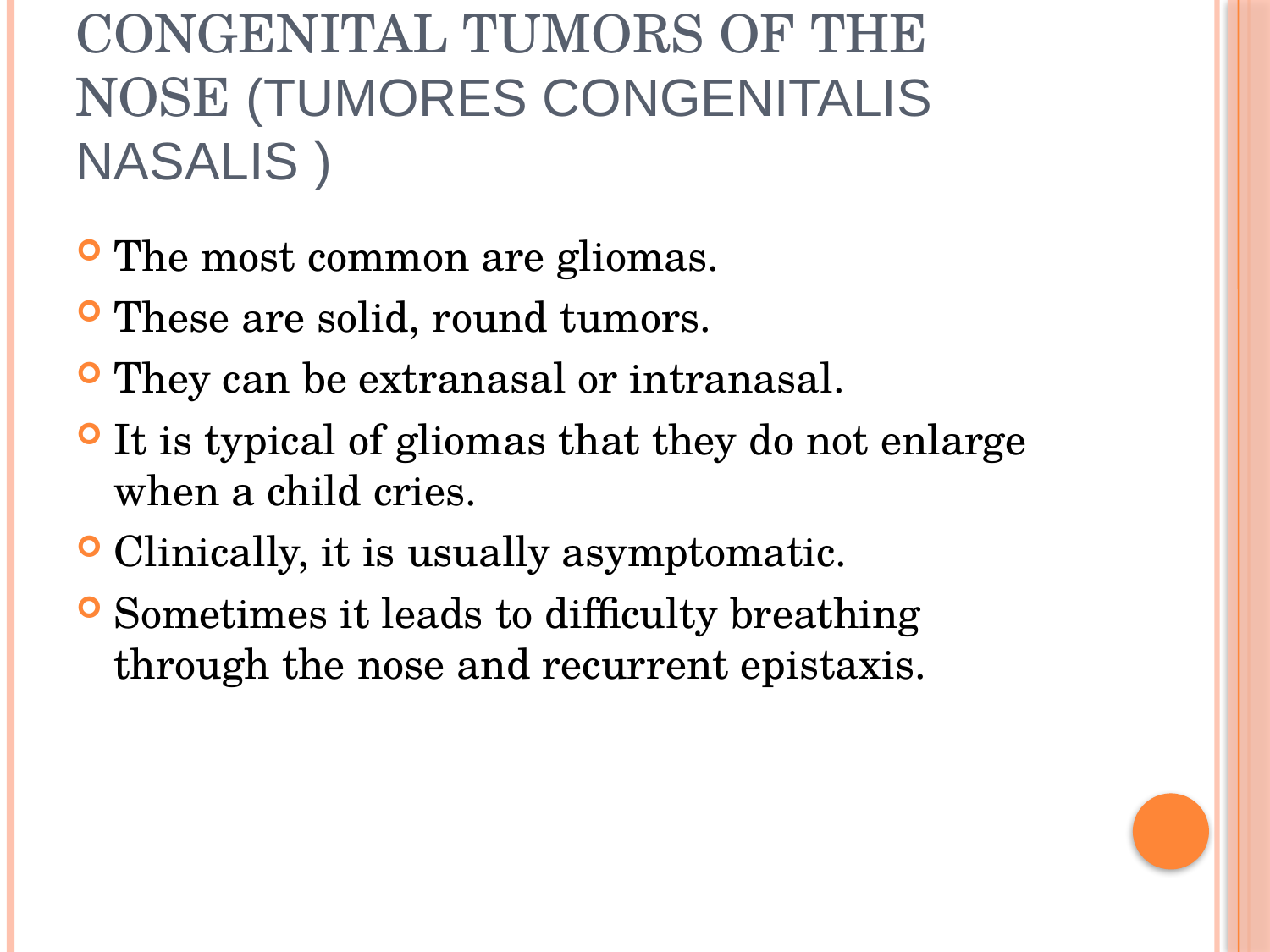

# Congenital tumors of the nose (Tumores congenitalis nasalis )
The most common are gliomas.
These are solid, round tumors.
They can be extranasal or intranasal.
It is typical of gliomas that they do not enlarge when a child cries.
Clinically, it is usually asymptomatic.
Sometimes it leads to difficulty breathing through the nose and recurrent epistaxis.